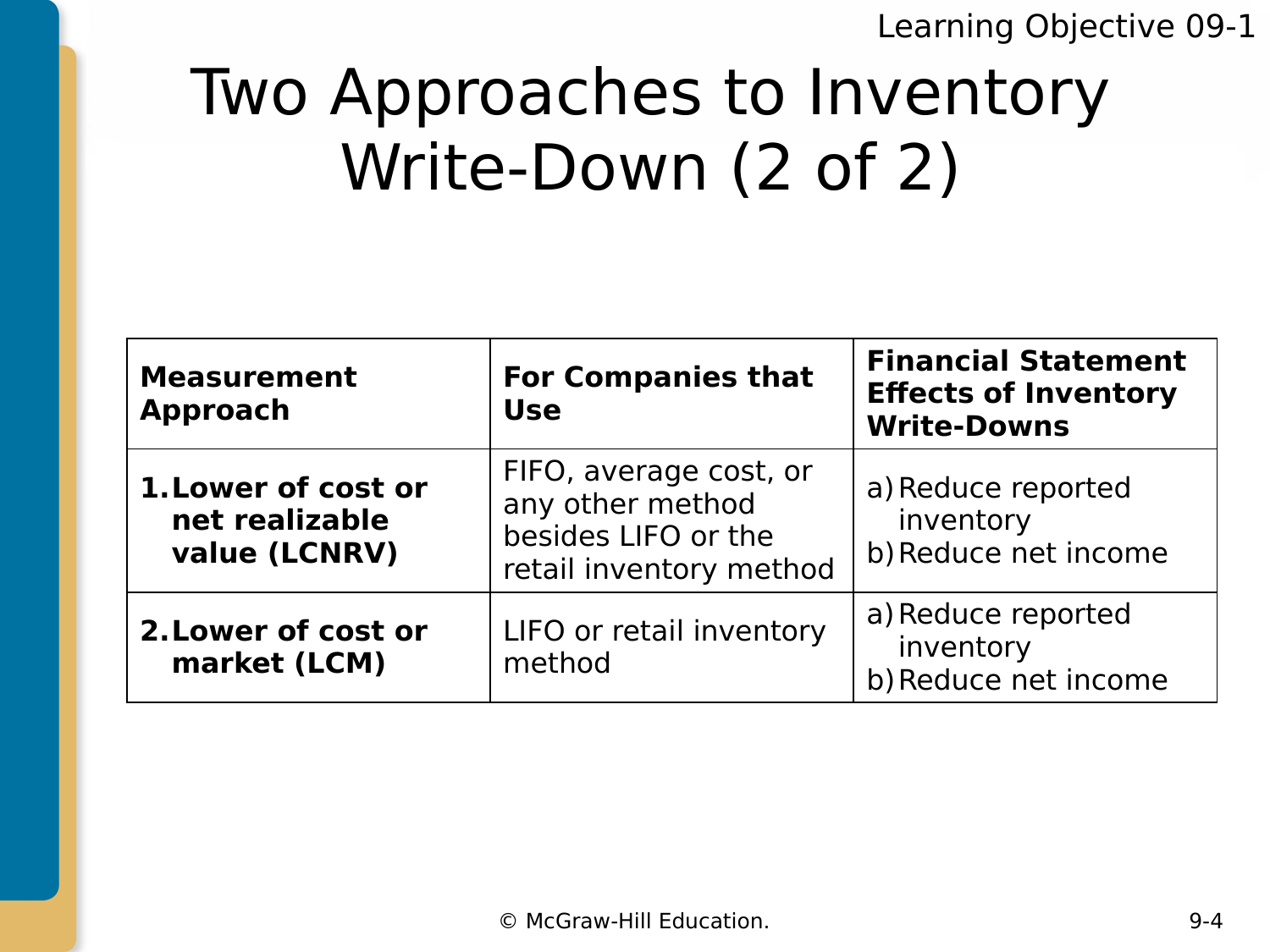

Learning Objective 09-1
# Two Approaches to Inventory Write-Down (2 of 2)
| Measurement Approach | For Companies that Use | Financial Statement Effects of Inventory Write-Downs |
| --- | --- | --- |
| Lower of cost or net realizable value (LCNRV) | FIFO, average cost, or any other method besides LIFO or the retail inventory method | Reduce reported inventory Reduce net income |
| Lower of cost or market (LCM) | LIFO or retail inventory method | Reduce reported inventory Reduce net income |